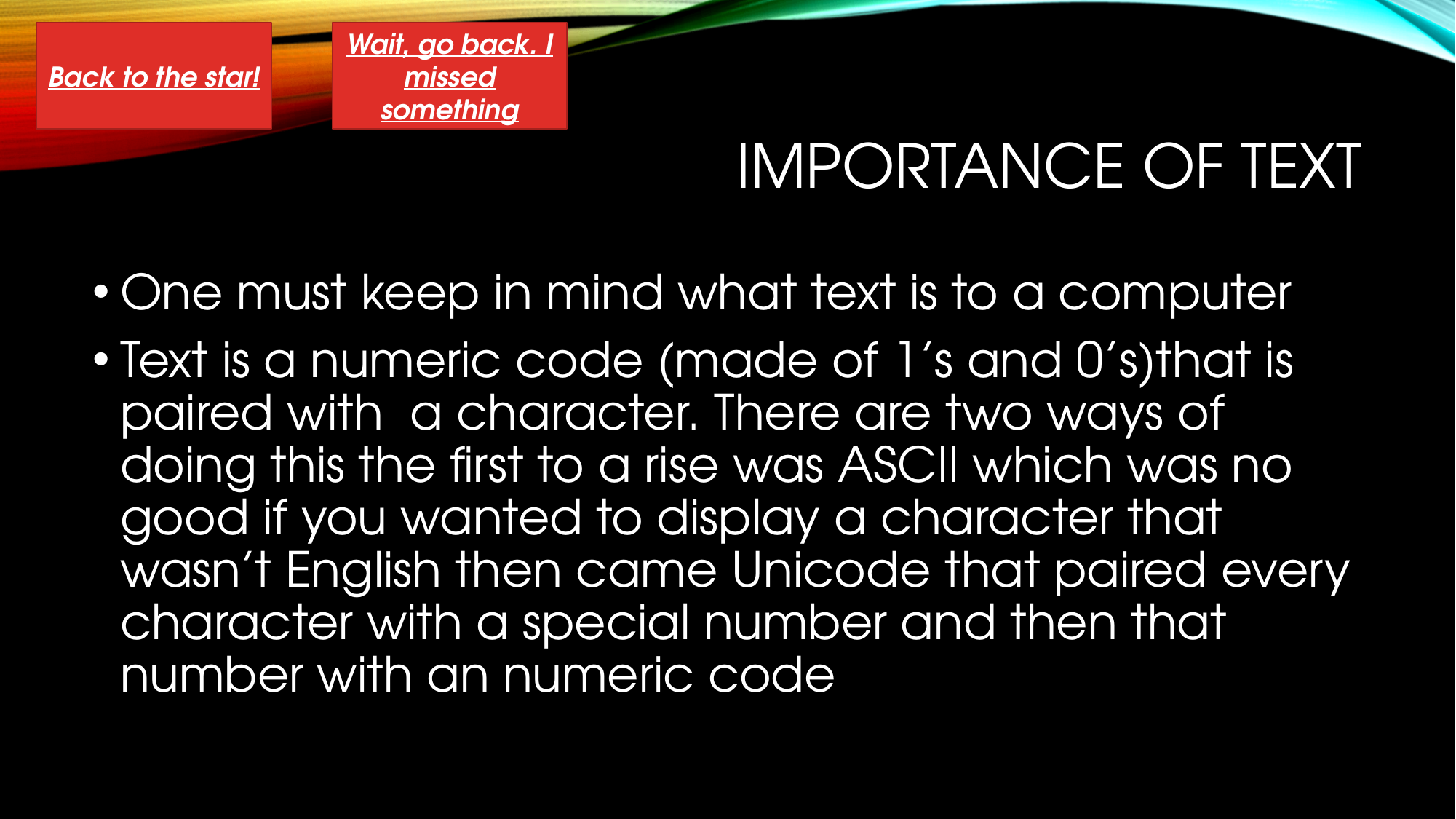

Back to the star!
Wait, go back. I missed something
# Importance of text
One must keep in mind what text is to a computer
Text is a numeric code (made of 1’s and 0’s)that is paired with  a character. There are two ways of doing this the first to a rise was ASCII which was no good if you wanted to display a character that wasn’t English then came Unicode that paired every character with a special number and then that number with an numeric code